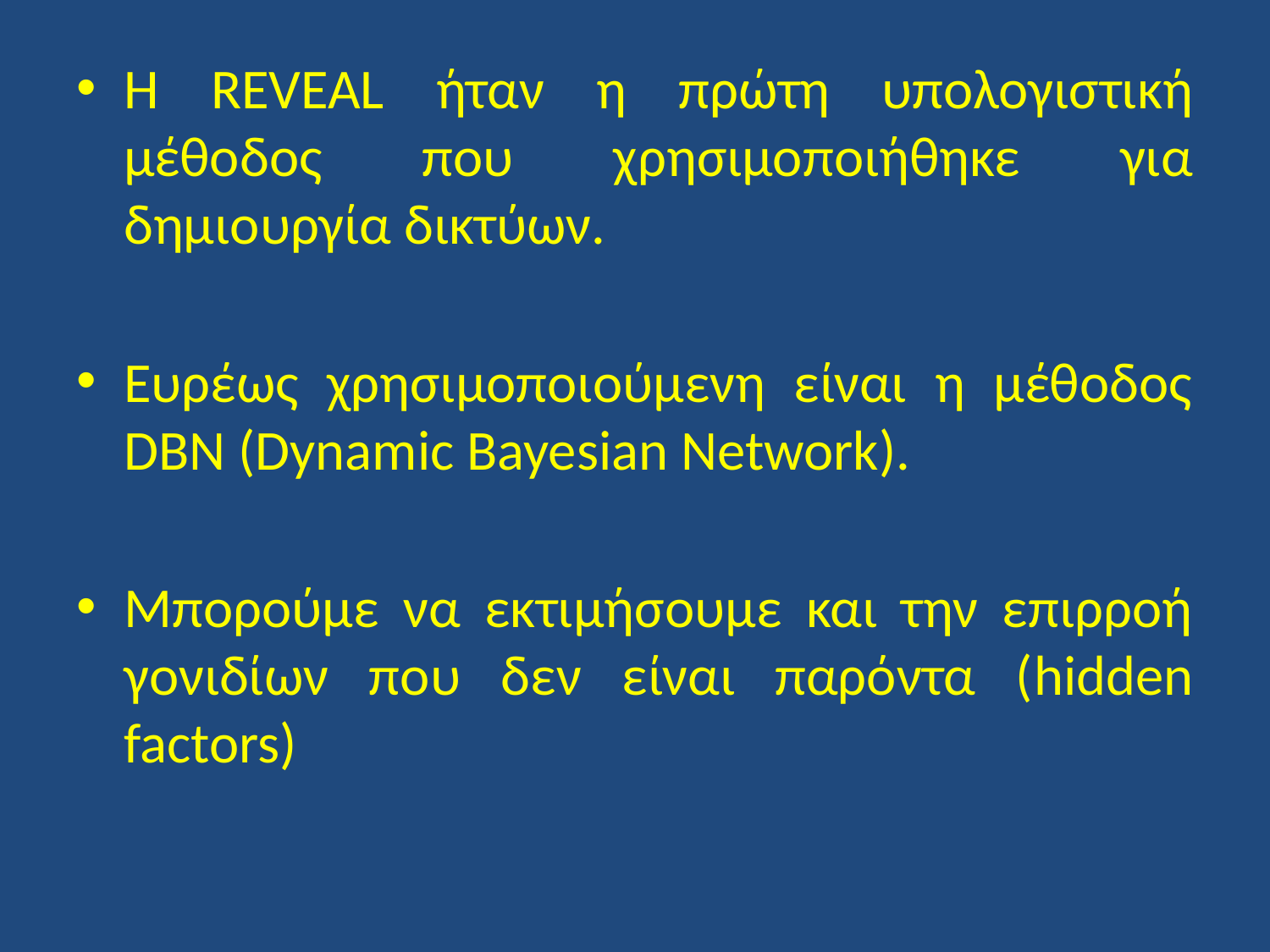

Η REVEAL ήταν η πρώτη υπολογιστική μέθοδος που χρησιμοποιήθηκε για δημιουργία δικτύων.

Ευρέως χρησιμοποιούμενη είναι η μέθοδος DBN (Dynamic Bayesian Network).

Μπορούμε να εκτιμήσουμε και την επιρροή γονιδίων που δεν είναι παρόντα (hidden factors)